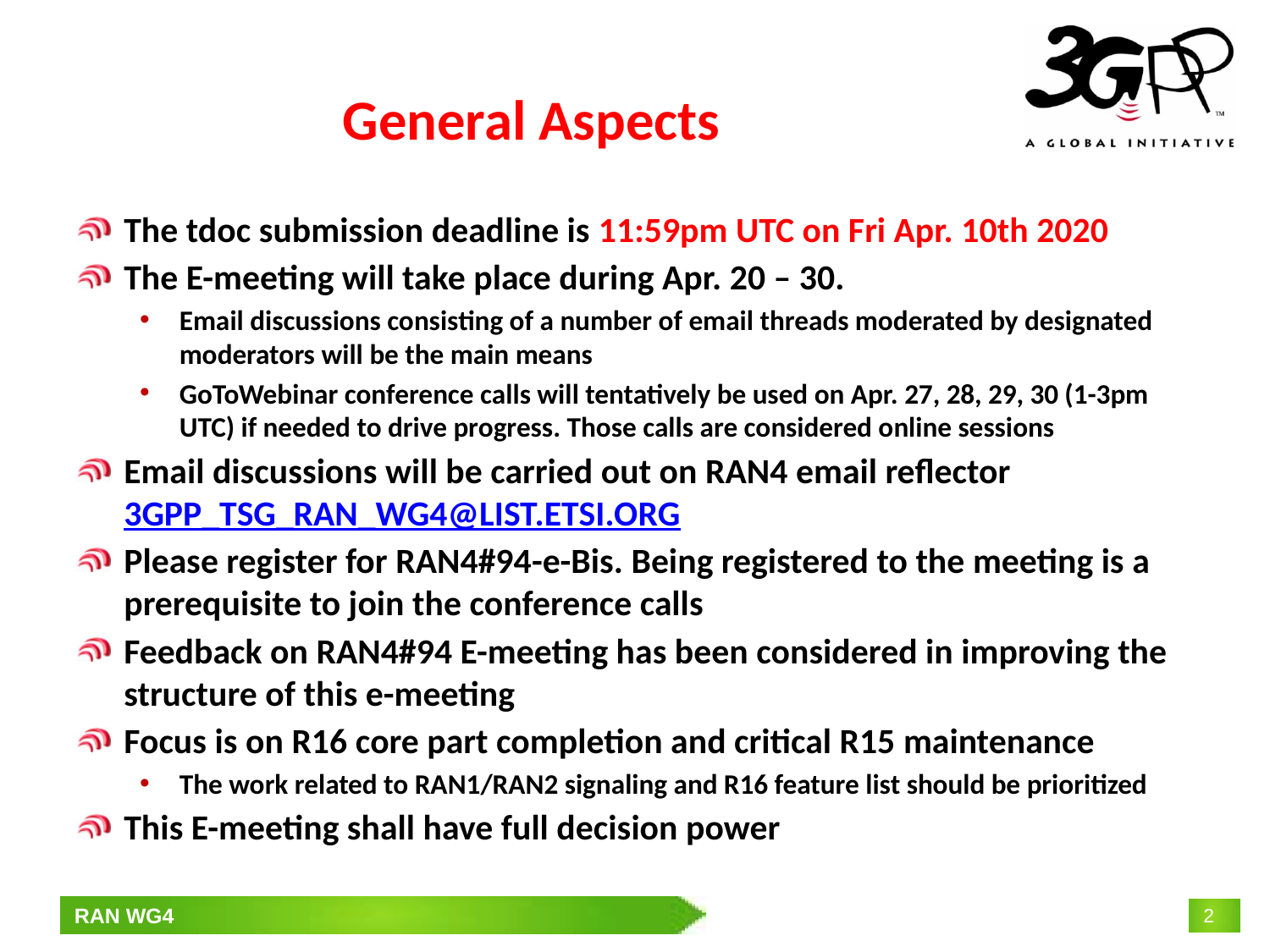

# General Aspects
The tdoc submission deadline is 11:59pm UTC on Fri Apr. 10th 2020
The E-meeting will take place during Apr. 20 – 30.
Email discussions consisting of a number of email threads moderated by designated moderators will be the main means
GoToWebinar conference calls will tentatively be used on Apr. 27, 28, 29, 30 (1-3pm UTC) if needed to drive progress. Those calls are considered online sessions
Email discussions will be carried out on RAN4 email reflector 3GPP_TSG_RAN_WG4@LIST.ETSI.ORG
Please register for RAN4#94-e-Bis. Being registered to the meeting is a prerequisite to join the conference calls
Feedback on RAN4#94 E-meeting has been considered in improving the structure of this e-meeting
Focus is on R16 core part completion and critical R15 maintenance
The work related to RAN1/RAN2 signaling and R16 feature list should be prioritized
This E-meeting shall have full decision power